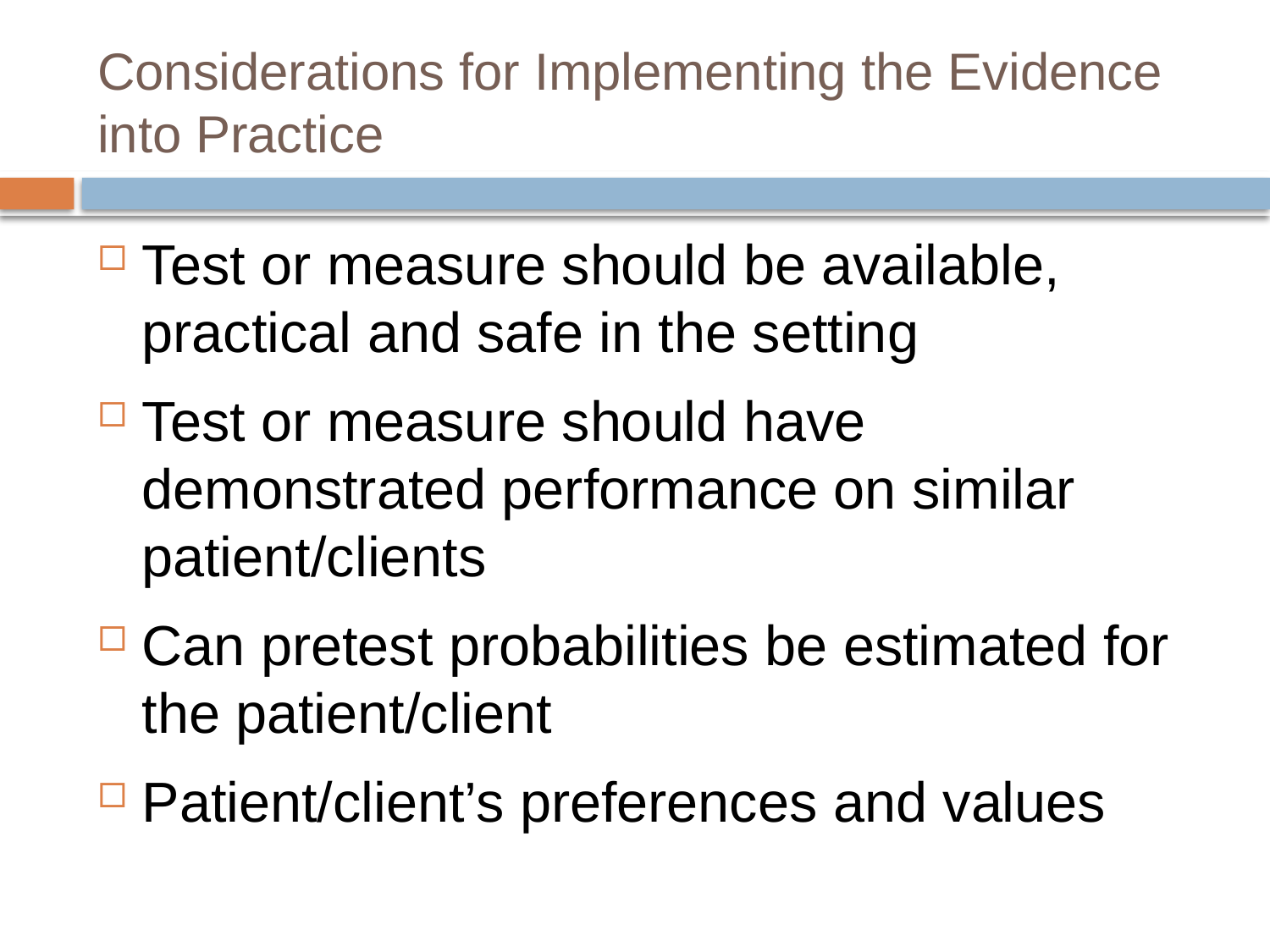

# Considerations for Implementing the Evidence into Practice
Test or measure should be available, practical and safe in the setting
Test or measure should have demonstrated performance on similar patient/clients
Can pretest probabilities be estimated for the patient/client
Patient/client’s preferences and values